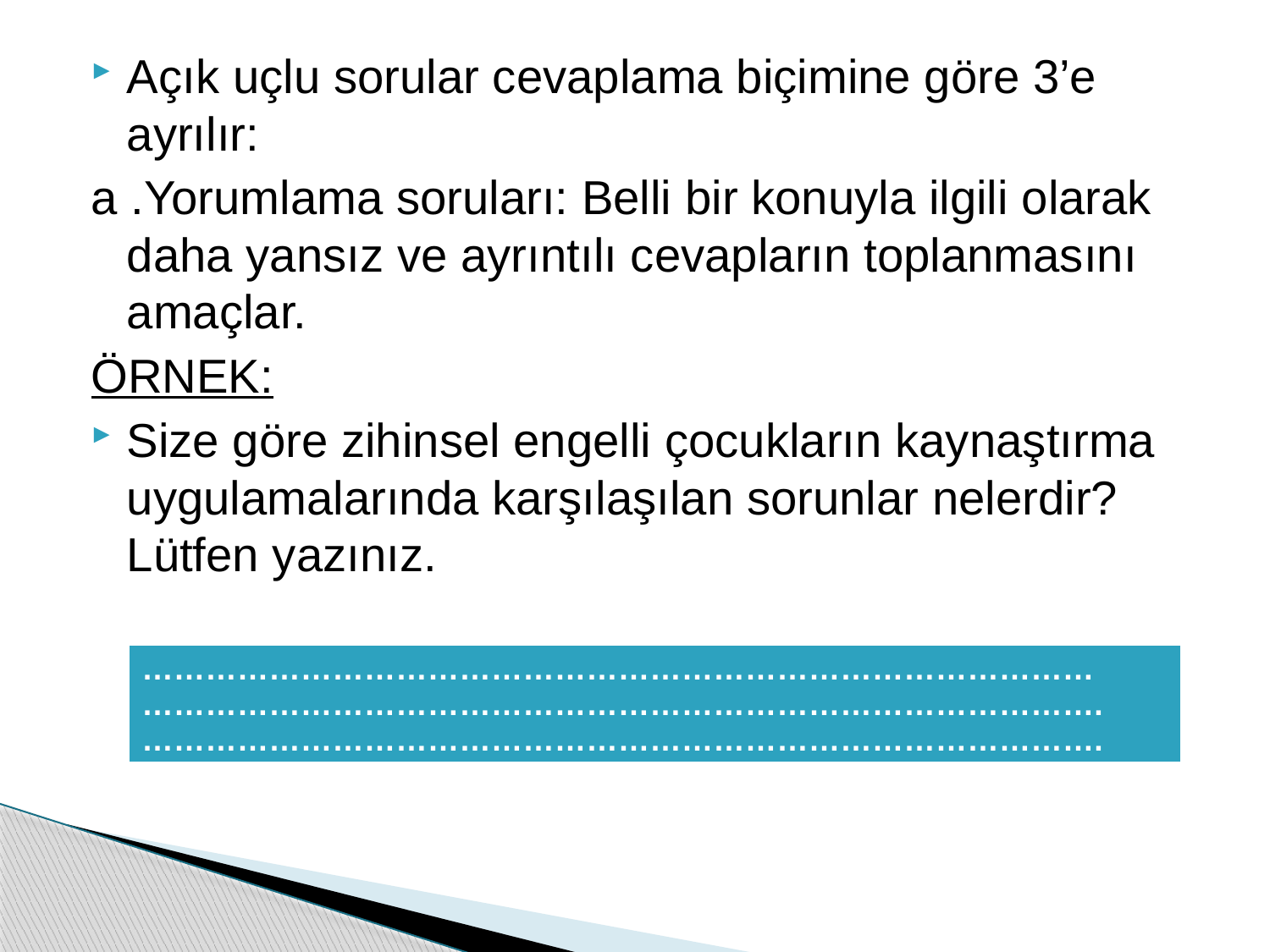

Açık uçlu sorular cevaplama biçimine göre 3’e ayrılır:
a .Yorumlama soruları: Belli bir konuyla ilgili olarak daha yansız ve ayrıntılı cevapların toplanmasını amaçlar.
ÖRNEK:
Size göre zihinsel engelli çocukların kaynaştırma uygulamalarında karşılaşılan sorunlar nelerdir? Lütfen yazınız.

| ……………………………………………………………………………… ………………………………………………………………………………. ………………………………………………………………………………. |
| --- |